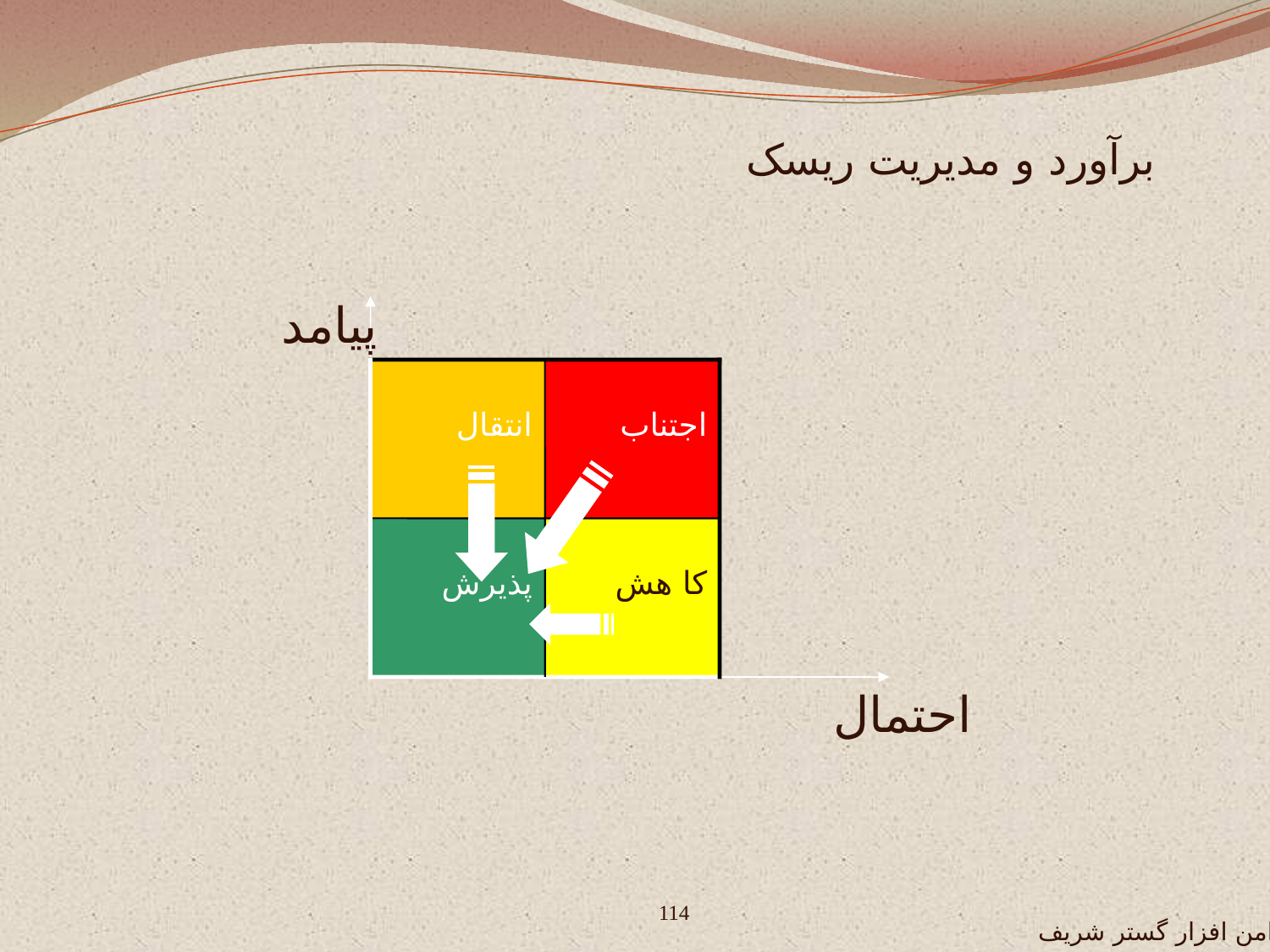

برآورد و مدیریت ریسک

پيامد

انتقال

اجتناب

پذيرش

كا هش

احتمال